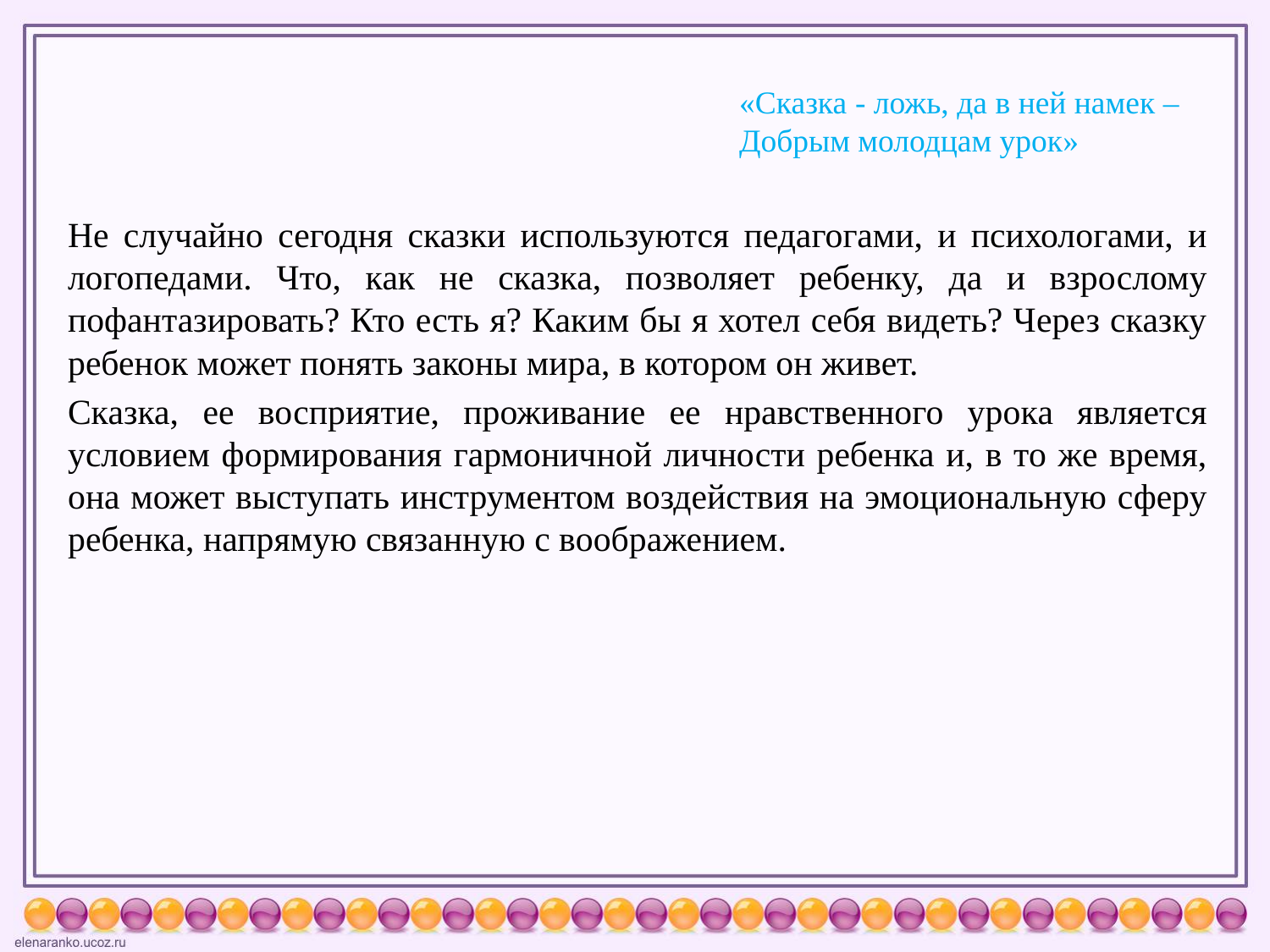

«Сказка - ложь, да в ней намек –
Добрым молодцам урок»
Не случайно сегодня сказки используются педагогами, и психологами, и логопедами. Что, как не сказка, позволяет ребенку, да и взрослому пофантазировать? Кто есть я? Каким бы я хотел себя видеть? Через сказку ребенок может понять законы мира, в котором он живет.
Сказка, ее восприятие, проживание ее нравственного урока является условием формирования гармоничной личности ребенка и, в то же время, она может выступать инструментом воздействия на эмоциональную сферу ребенка, напрямую связанную с воображением.